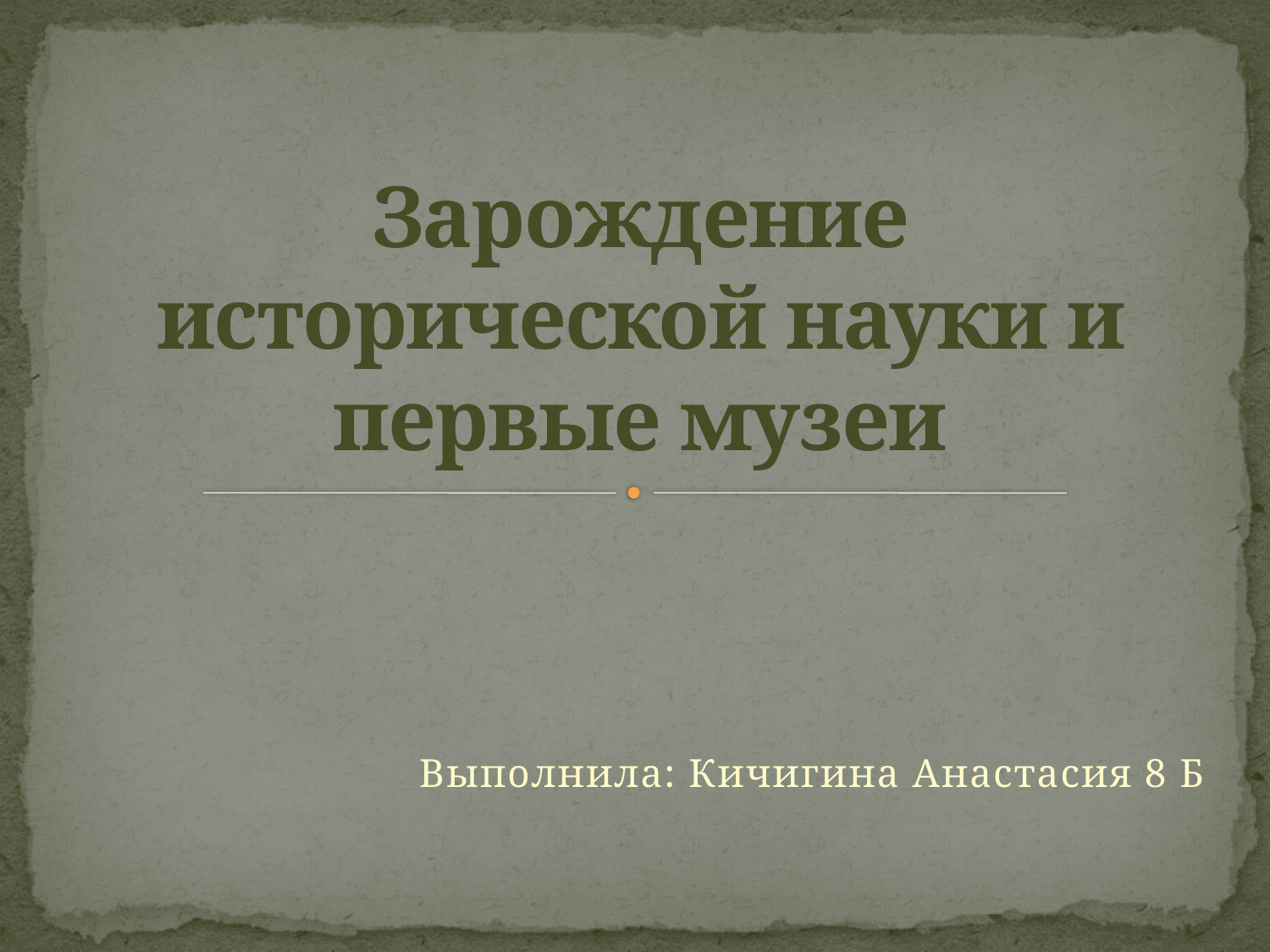

# Зарождение исторической науки и первые музеи

Выполнила: Кичигина Анастасия 8 Б